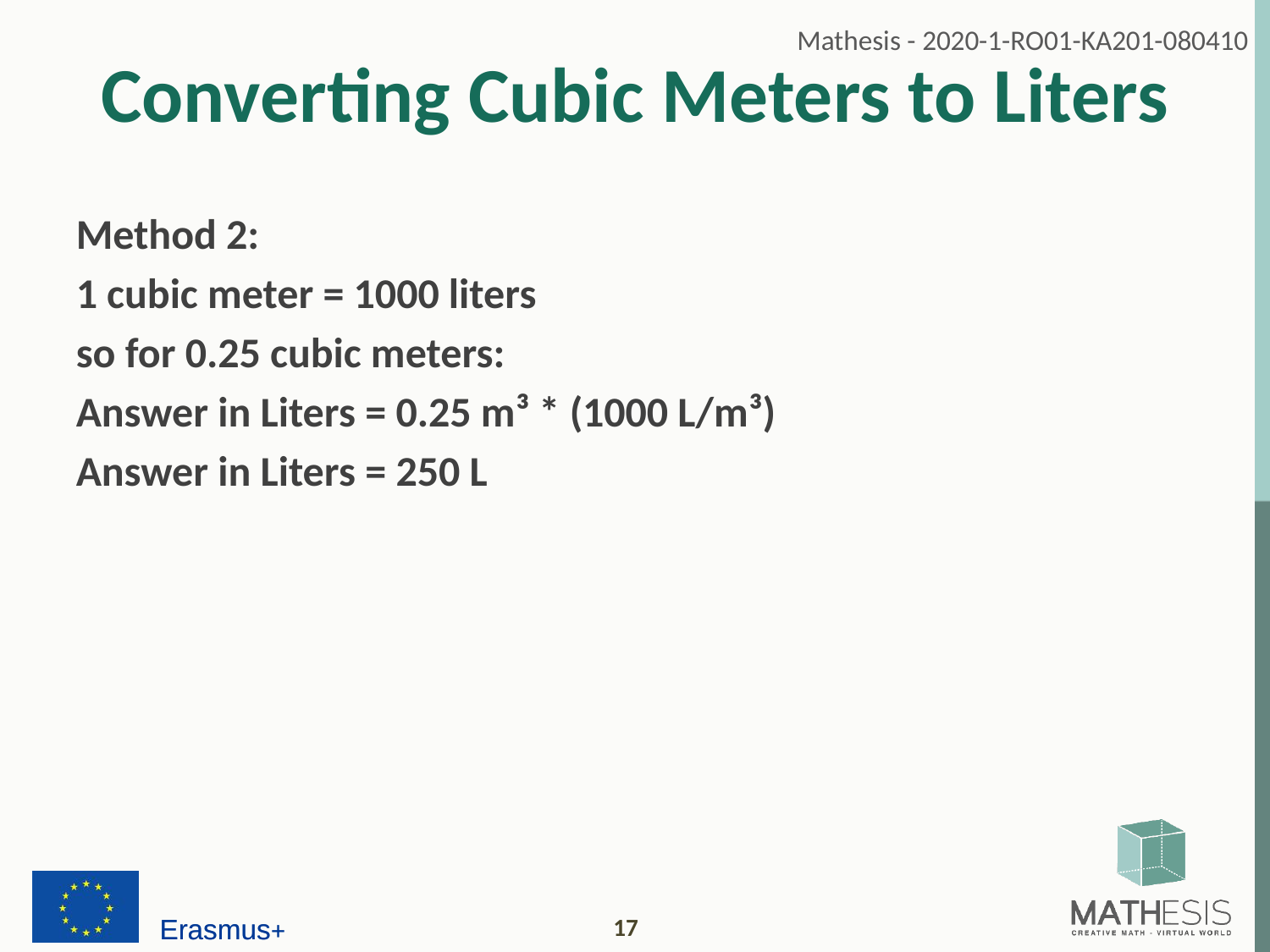

# Converting Cubic Meters to Liters
Method 2:
1 cubic meter = 1000 liters
so for 0.25 cubic meters:
Answer in Liters = 0.25 m³ * (1000 L/m³)
Answer in Liters = 250 L